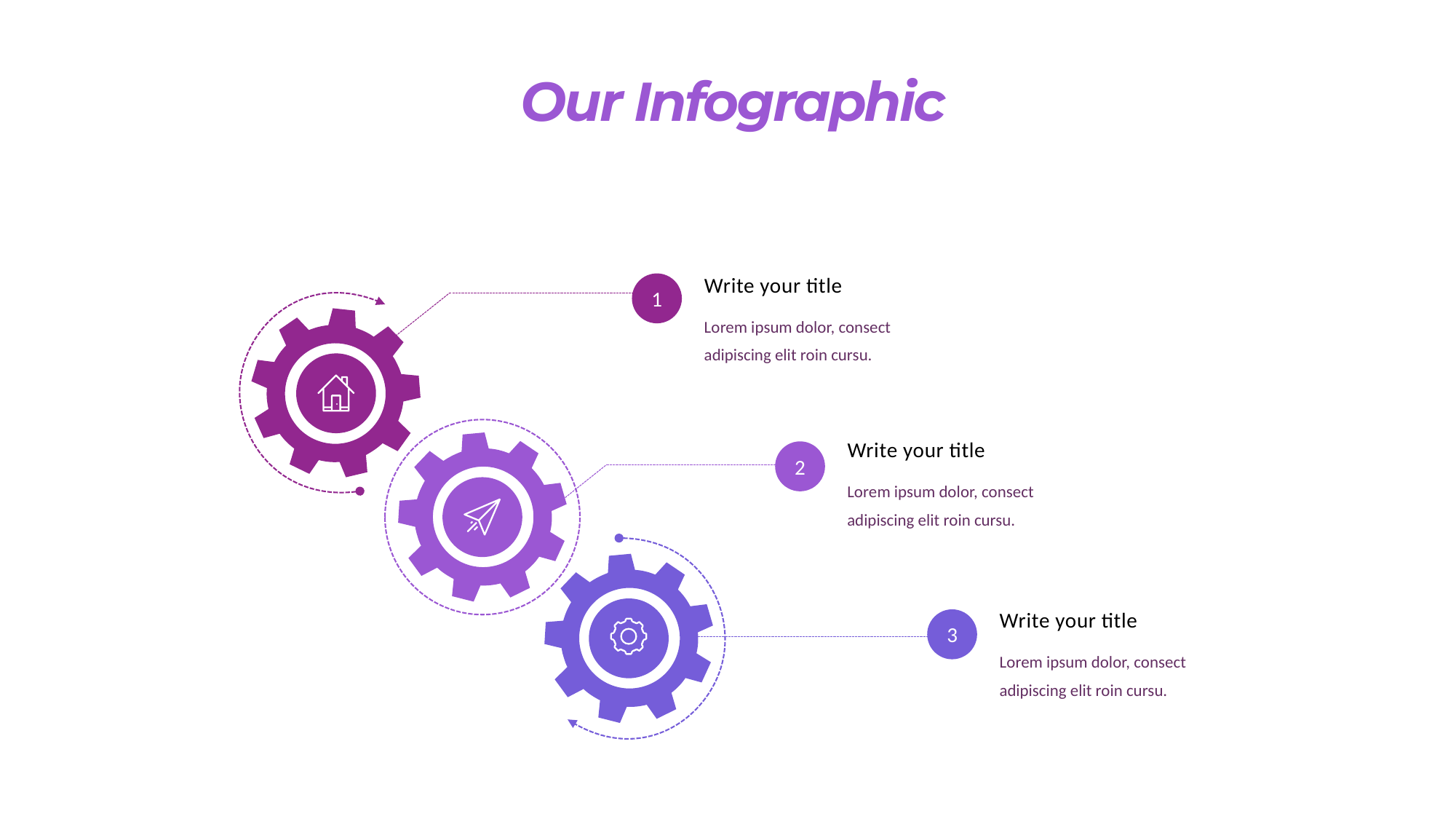

Our Infographic
Write your title
1
Lorem ipsum dolor, consect
adipiscing elit roin cursu.

Write your title
2
Lorem ipsum dolor, consect
adipiscing elit roin cursu.

Write your title
3
Lorem ipsum dolor, consect
adipiscing elit roin cursu.